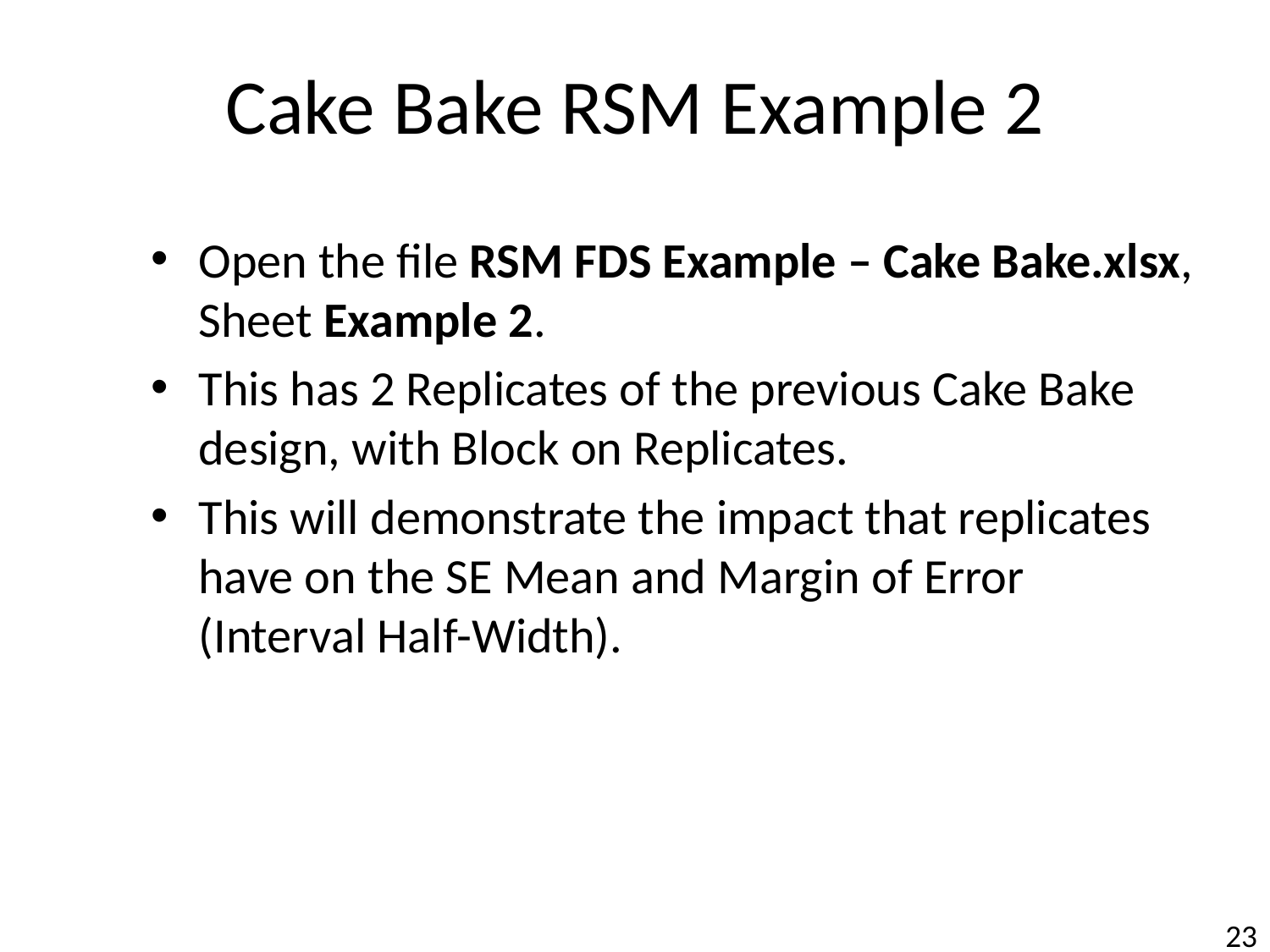

# Cake Bake RSM Example 2
Open the file RSM FDS Example – Cake Bake.xlsx, Sheet Example 2.
This has 2 Replicates of the previous Cake Bake design, with Block on Replicates.
This will demonstrate the impact that replicates have on the SE Mean and Margin of Error (Interval Half-Width).